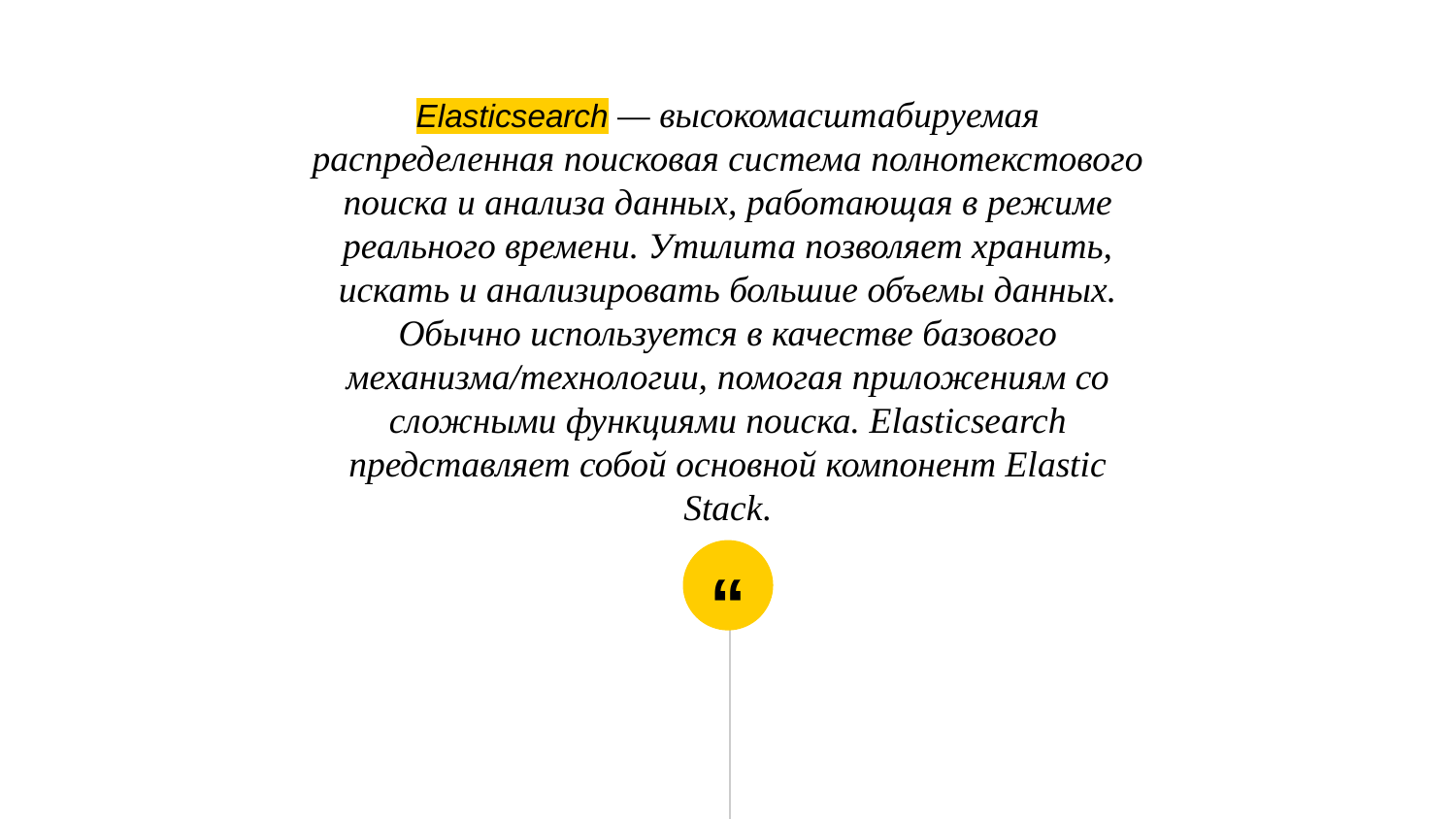

Elasticsearch — высокомасштабируемая распределенная поисковая система полнотекстового поиска и анализа данных, работающая в режиме реального времени. Утилита позволяет хранить, искать и анализировать большие объемы данных. Обычно используется в качестве базового механизма/технологии, помогая приложениям со сложными функциями поиска. Elasticsearch представляет собой основной компонент Elastic Stack.